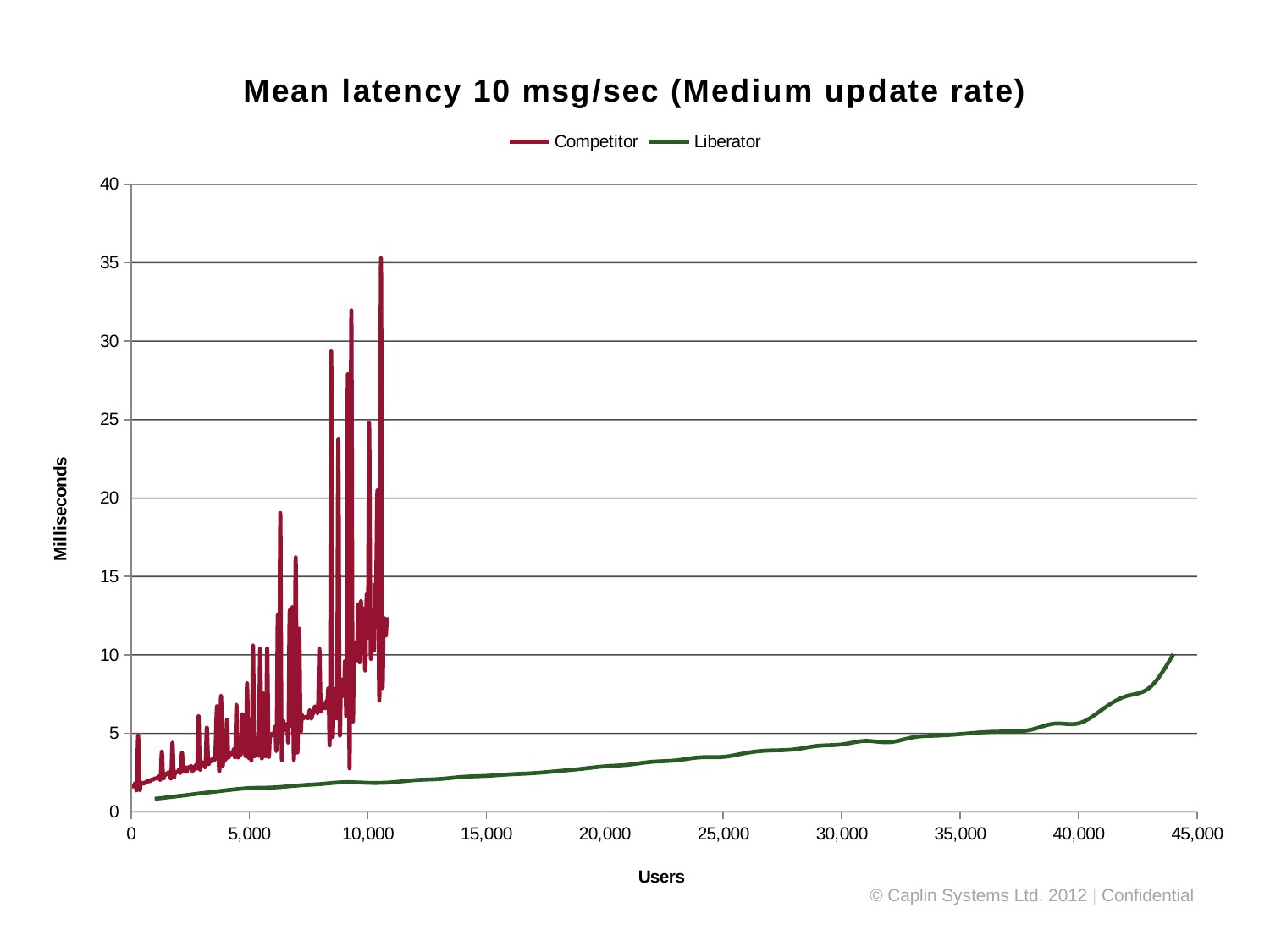

### Chart: Mean latency 10 msg/sec (Medium update rate)

| Category | Competitor | Liberator |
|---|---|---|